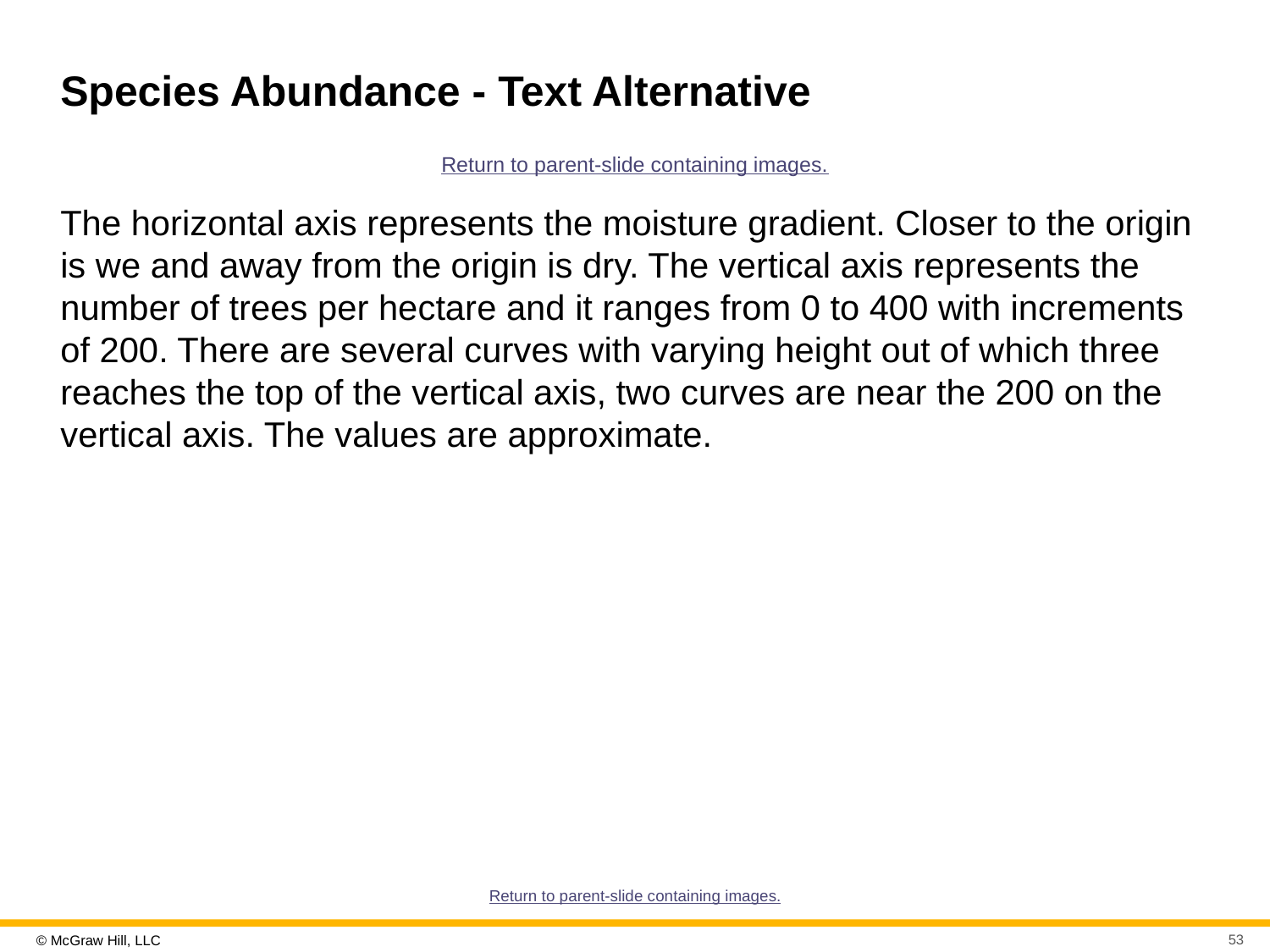

# Species Abundance - Text Alternative
Return to parent-slide containing images.
The horizontal axis represents the moisture gradient. Closer to the origin is we and away from the origin is dry. The vertical axis represents the number of trees per hectare and it ranges from 0 to 400 with increments of 200. There are several curves with varying height out of which three reaches the top of the vertical axis, two curves are near the 200 on the vertical axis. The values are approximate.
Return to parent-slide containing images.
53